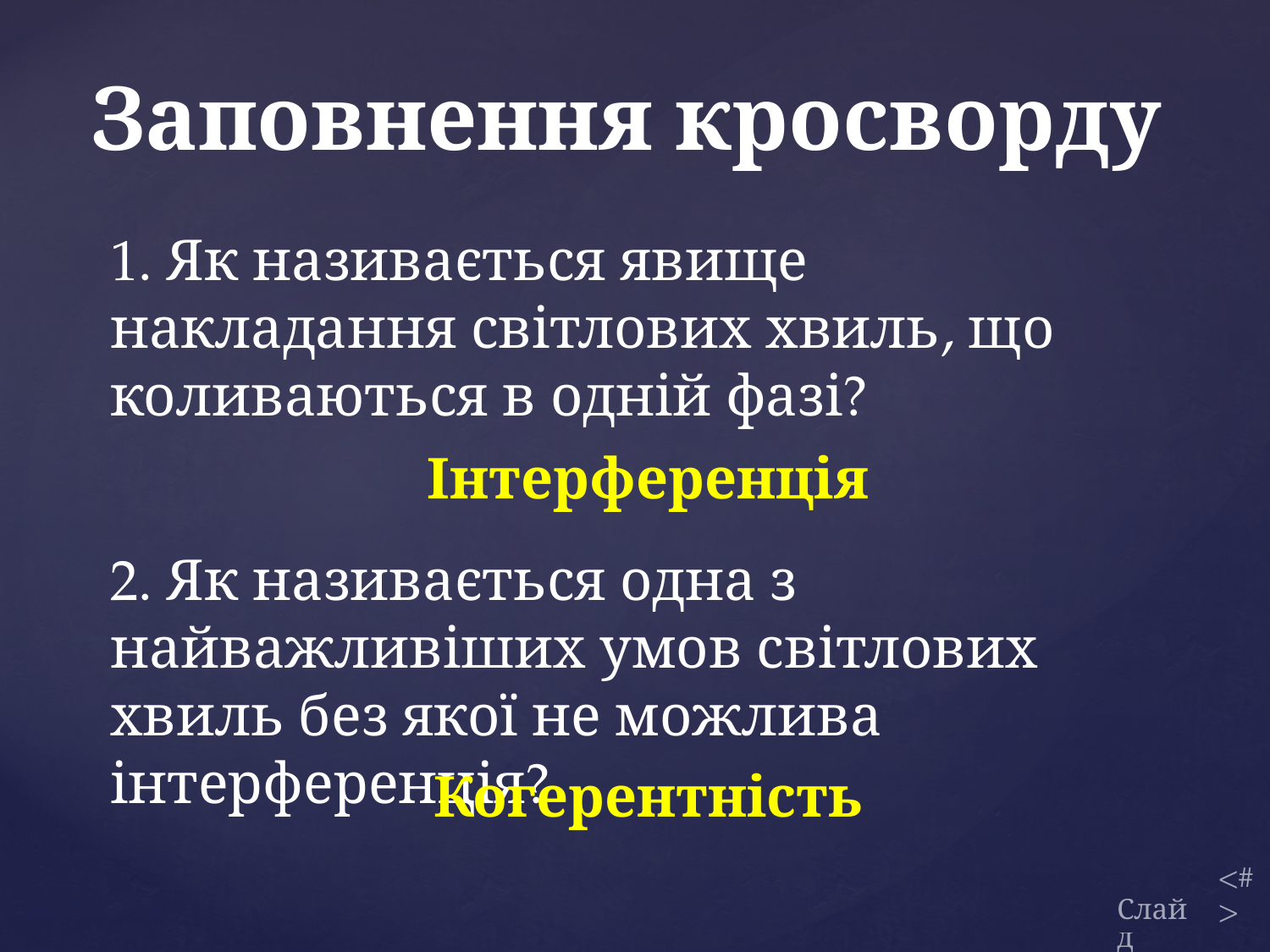

Заповнення кросворду
1. Як називається явище накладання світлових хвиль, що коливаються в одній фазі?
Інтерференція
2. Як називається одна з найважливіших умов світлових хвиль без якої не можлива інтерференція?
Когерентність
Слайд
4